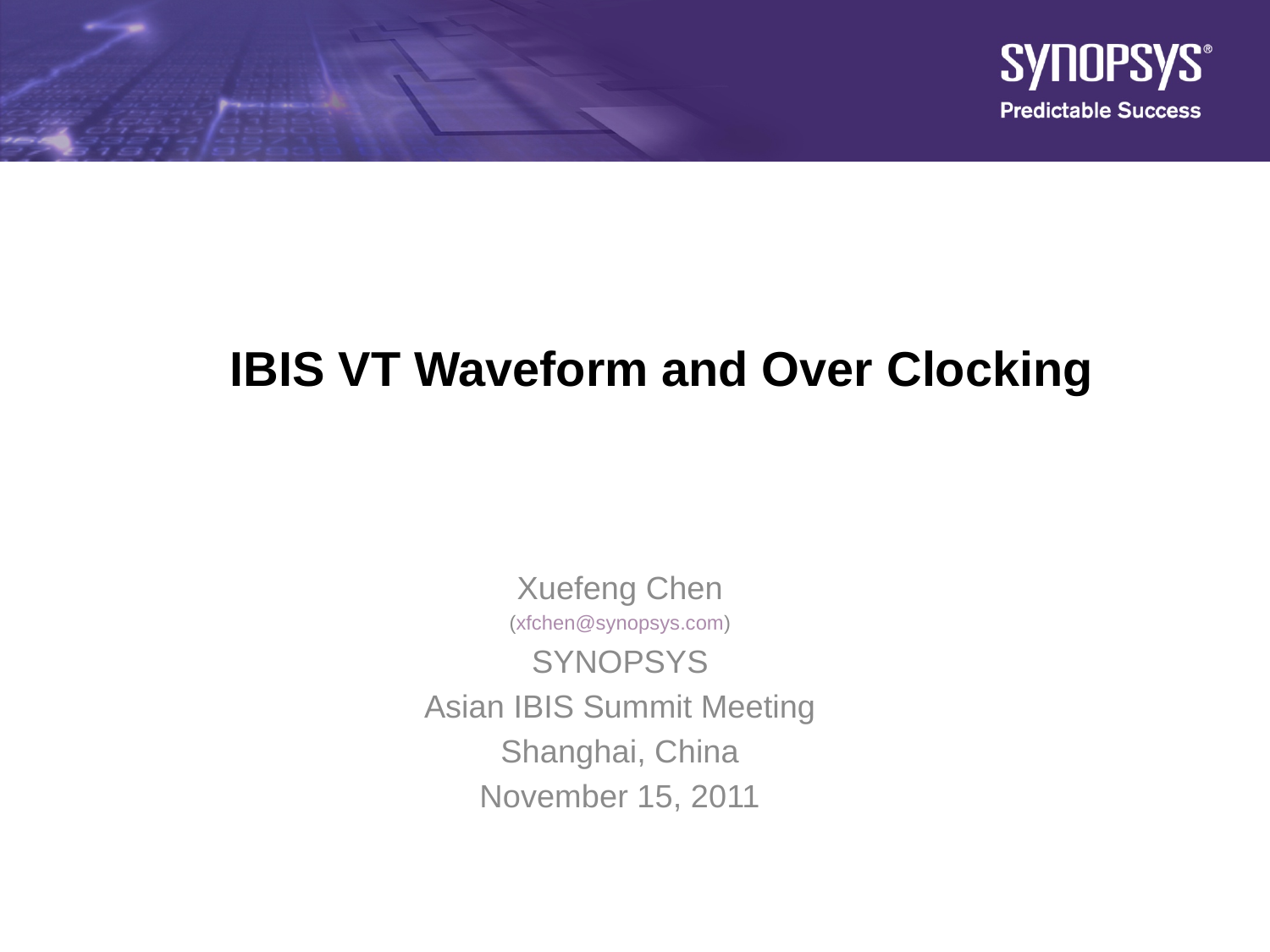

IBIS VT Waveform and Over Clocking

Xuefeng Chen
(xfchen@synopsys.com)
SYNOPSYS
Asian IBIS Summit Meeting
Shanghai, China
November 15, 2011